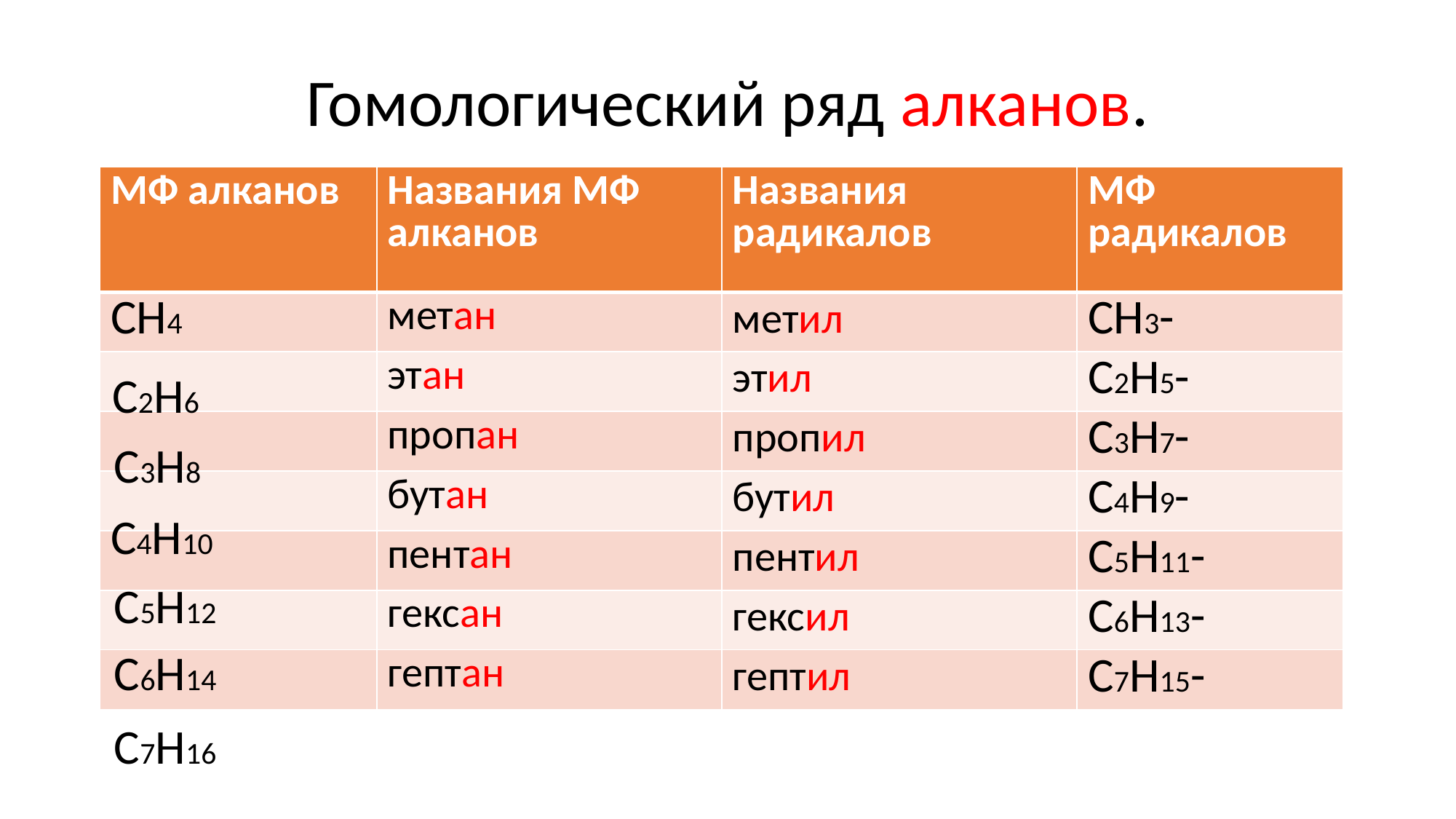

# Гомологический ряд алканов.
| МФ алканов | Названия МФ алканов | Названия радикалов | МФ радикалов |
| --- | --- | --- | --- |
| СН4 | метан | метил | СН3- |
|  | этан | этил | С2Н5- |
|  | пропан | пропил | С3Н7- |
|  | бутан | бутил | С4Н9- |
|  | пентан | пентил | С5Н11- |
|  | гексан | гексил | С6Н13- |
|  | гептан | гептил | С7Н15- |
С2Н6
С3Н8
С4Н10
С5Н12
С6Н14
С7Н16